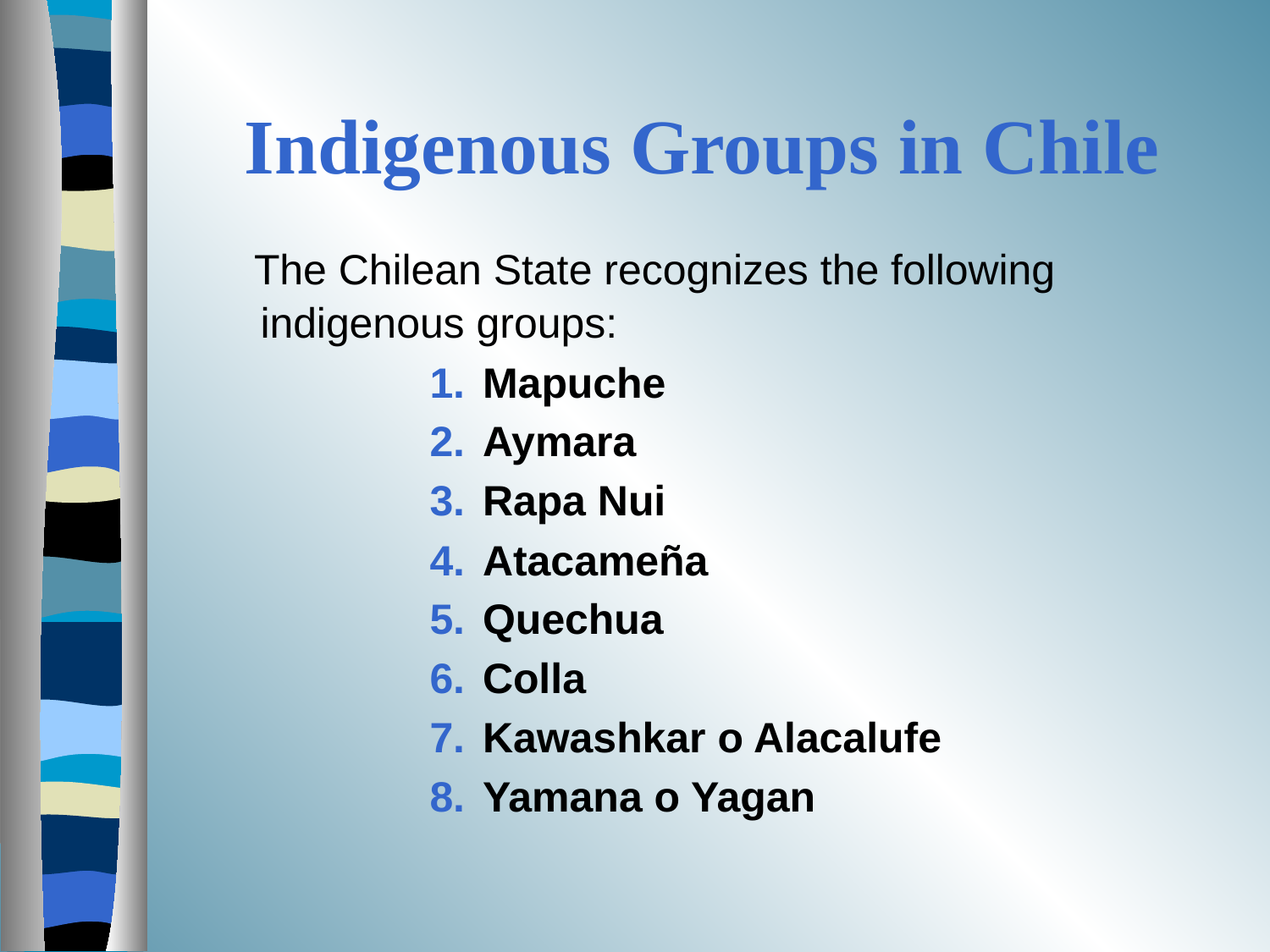

# Indigenous Groups in Chile
     The Chilean State recognizes the following indigenous groups:
Mapuche
Aymara
Rapa Nui
Atacameña
Quechua
Colla
Kawashkar o Alacalufe
Yamana o Yagan